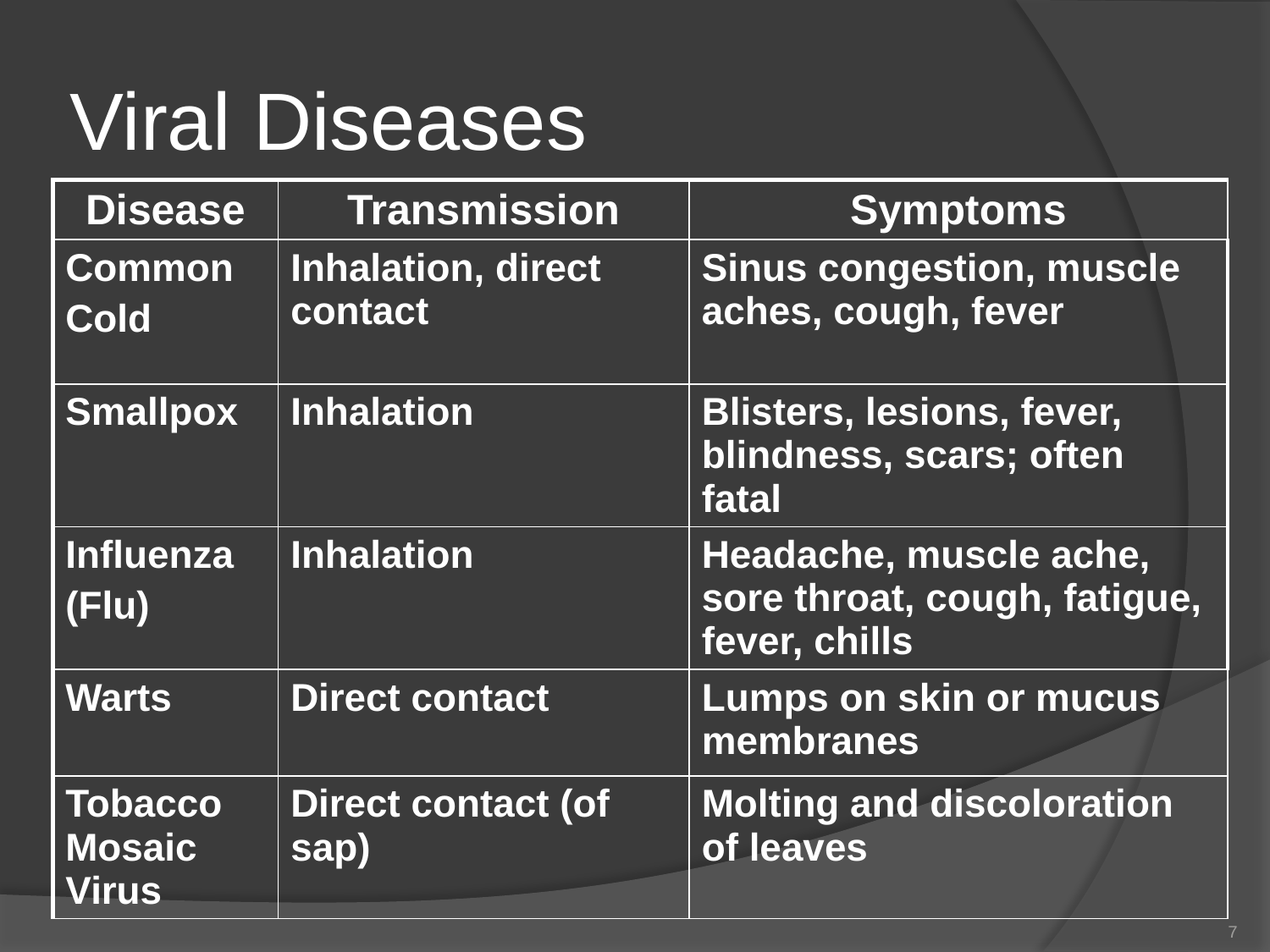

# Viral Diseases
| Disease | Transmission | Symptoms |
| --- | --- | --- |
| Common Cold | Inhalation, direct contact | Sinus congestion, muscle aches, cough, fever |
| Smallpox | Inhalation | Blisters, lesions, fever, blindness, scars; often fatal |
| Influenza (Flu) | Inhalation | Headache, muscle ache, sore throat, cough, fatigue, fever, chills |
| Warts | Direct contact | Lumps on skin or mucus membranes |
| Tobacco Mosaic Virus | Direct contact (of sap) | Molting and discoloration of leaves |
7